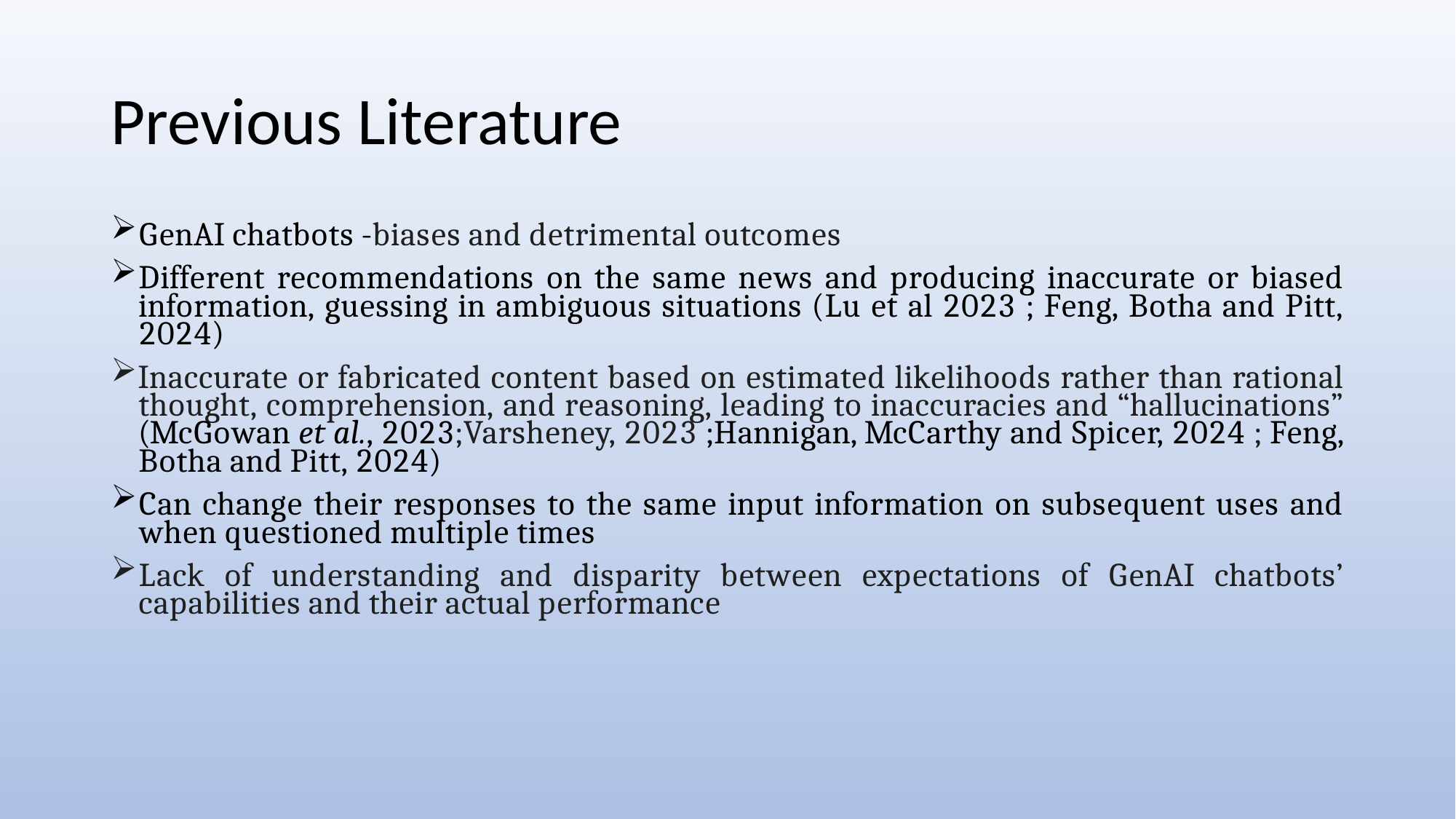

# Previous Literature
GenAI chatbots -biases and detrimental outcomes
Different recommendations on the same news and producing inaccurate or biased information, guessing in ambiguous situations (Lu et al 2023 ; Feng, Botha and Pitt, 2024)
Inaccurate or fabricated content based on estimated likelihoods rather than rational thought, comprehension, and reasoning, leading to inaccuracies and “hallucinations” (McGowan et al., 2023;Varsheney, 2023 ;Hannigan, McCarthy and Spicer, 2024 ; Feng, Botha and Pitt, 2024)
Can change their responses to the same input information on subsequent uses and when questioned multiple times
Lack of understanding and disparity between expectations of GenAI chatbots’ capabilities and their actual performance